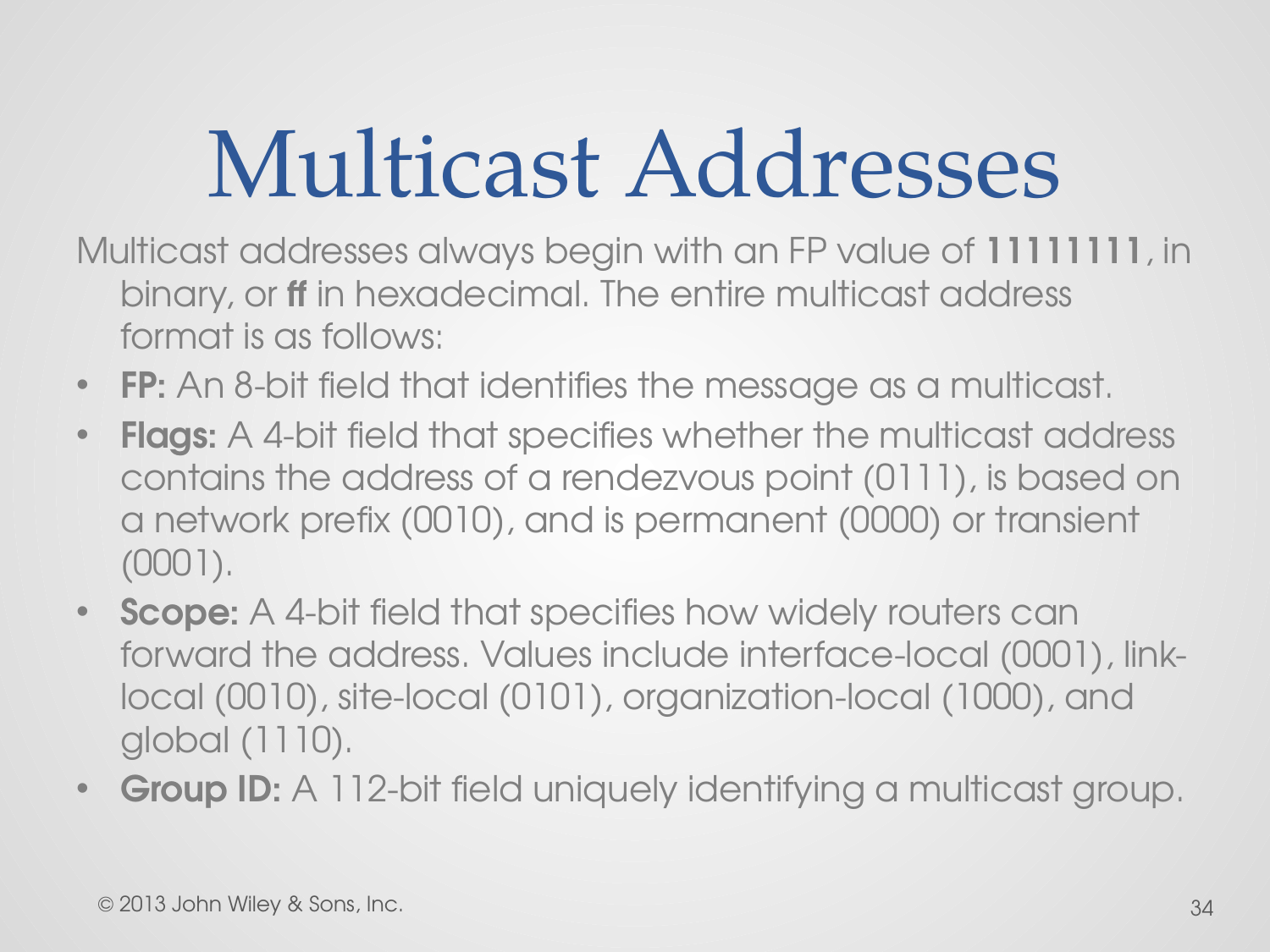

# Multicast Addresses
Multicast addresses always begin with an FP value of 11111111, in binary, or ff in hexadecimal. The entire multicast address format is as follows:
FP: An 8-bit field that identifies the message as a multicast.
Flags: A 4-bit field that specifies whether the multicast address contains the address of a rendezvous point (0111), is based on a network prefix (0010), and is permanent (0000) or transient (0001).
Scope: A 4-bit field that specifies how widely routers can forward the address. Values include interface-local (0001), link-local (0010), site-local (0101), organization-local (1000), and global (1110).
Group ID: A 112-bit field uniquely identifying a multicast group.

© 2013 John Wiley & Sons, Inc.
34